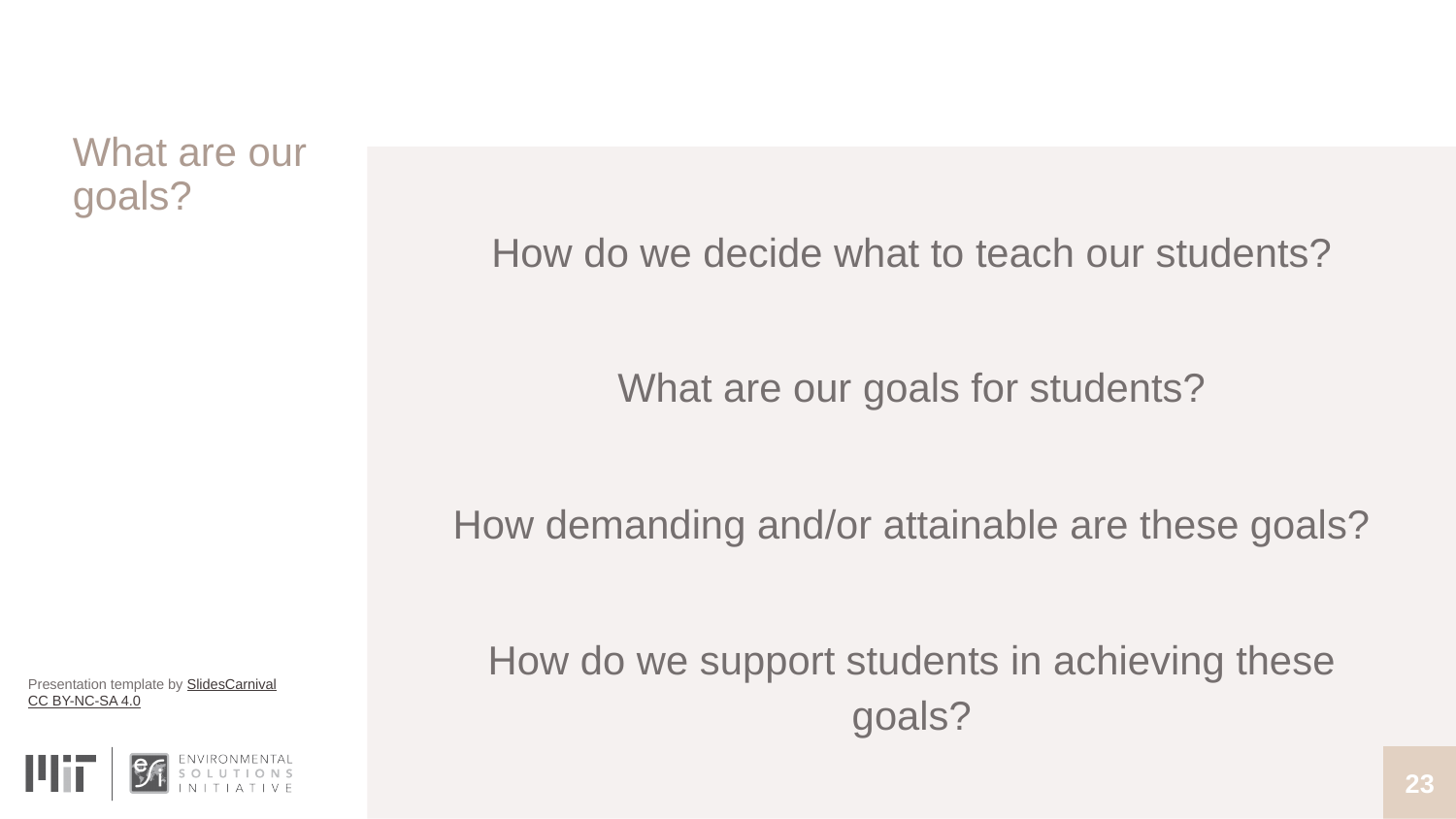

# What are our goals?
How do we decide what to teach our students?

What are our goals for students?

How demanding and/or attainable are these goals?

How do we support students in achieving these goals?
23